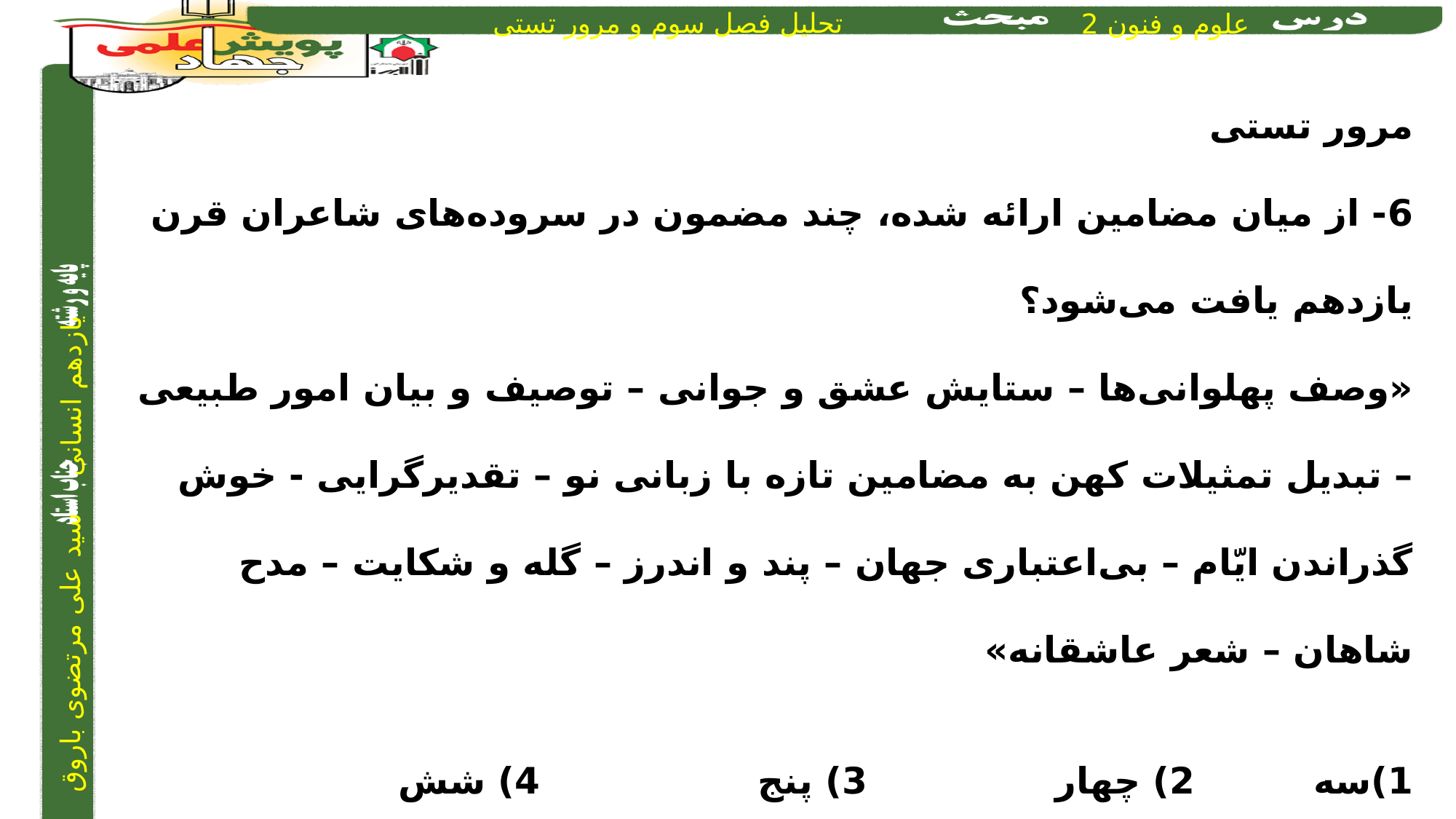

مرور تستی
6- از میان مضامین ارائه شده، چند مضمون در سروده‌های شاعران قرن یازدهم یافت می‌شود؟
«وصف پهلوانی‌ها – ستایش عشق و جوانی – توصیف و بیان امور طبیعی – تبدیل تمثیلات کهن به مضامین تازه با زبانی نو – تقدیرگرایی - خوش گذراندن ایّام – بی‌اعتباری جهان – پند و اندرز – گله و شکایت – مدح شاهان – شعر عاشقانه»

1)سه			2) چهار			3) پنج			4) شش

1